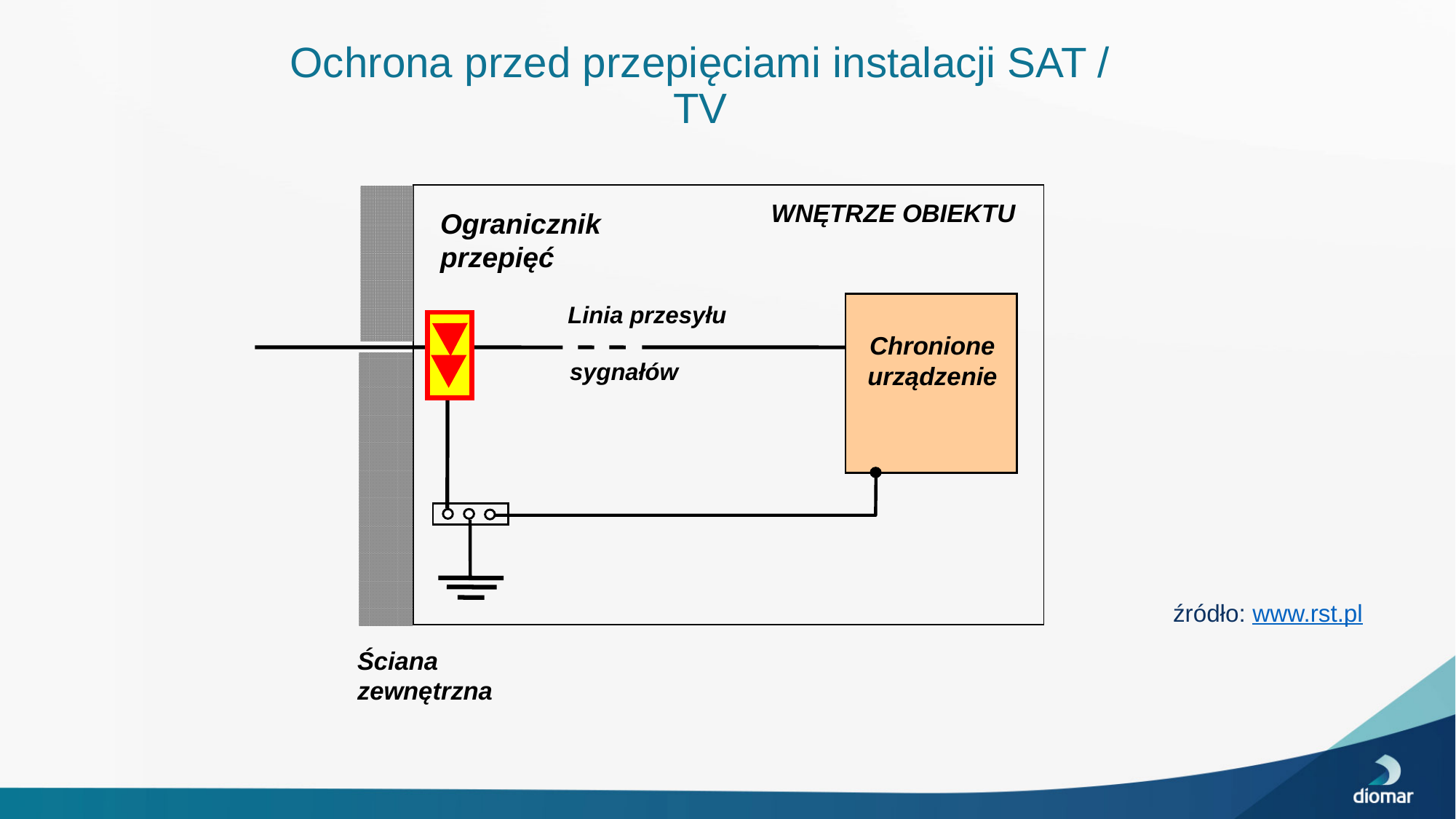

# Ochrona przed przepięciami instalacji SAT / TV

WNĘTRZE OBIEKTU
Ogranicznik przepięć

Linia przesyłu

Chronione urządzenie

sygnałów

Ściana zewnętrzna
źródło: www.rst.pl